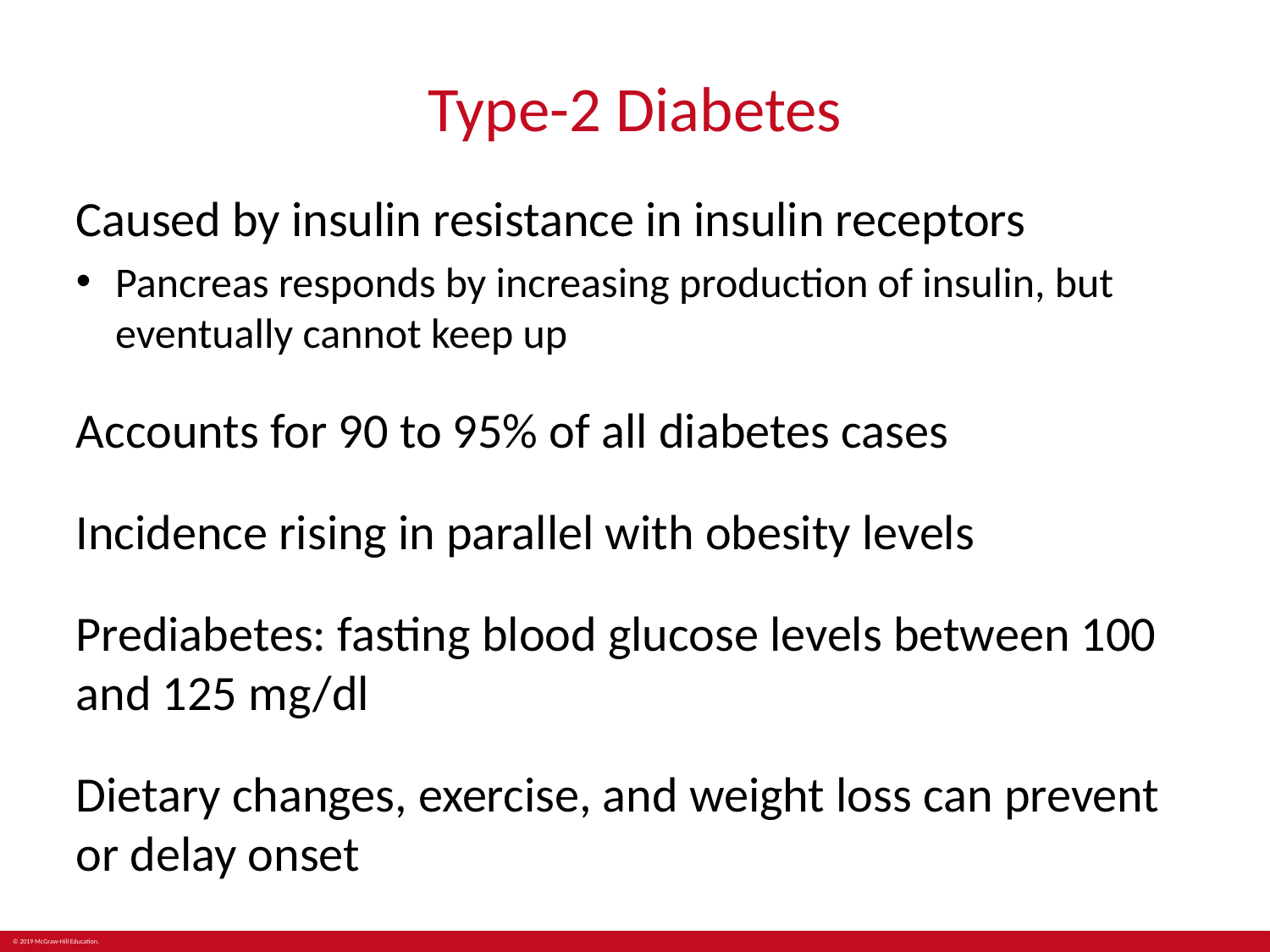

# Type-2 Diabetes
Caused by insulin resistance in insulin receptors
Pancreas responds by increasing production of insulin, but eventually cannot keep up
Accounts for 90 to 95% of all diabetes cases
Incidence rising in parallel with obesity levels
Prediabetes: fasting blood glucose levels between 100 and 125 mg/dl
Dietary changes, exercise, and weight loss can prevent or delay onset